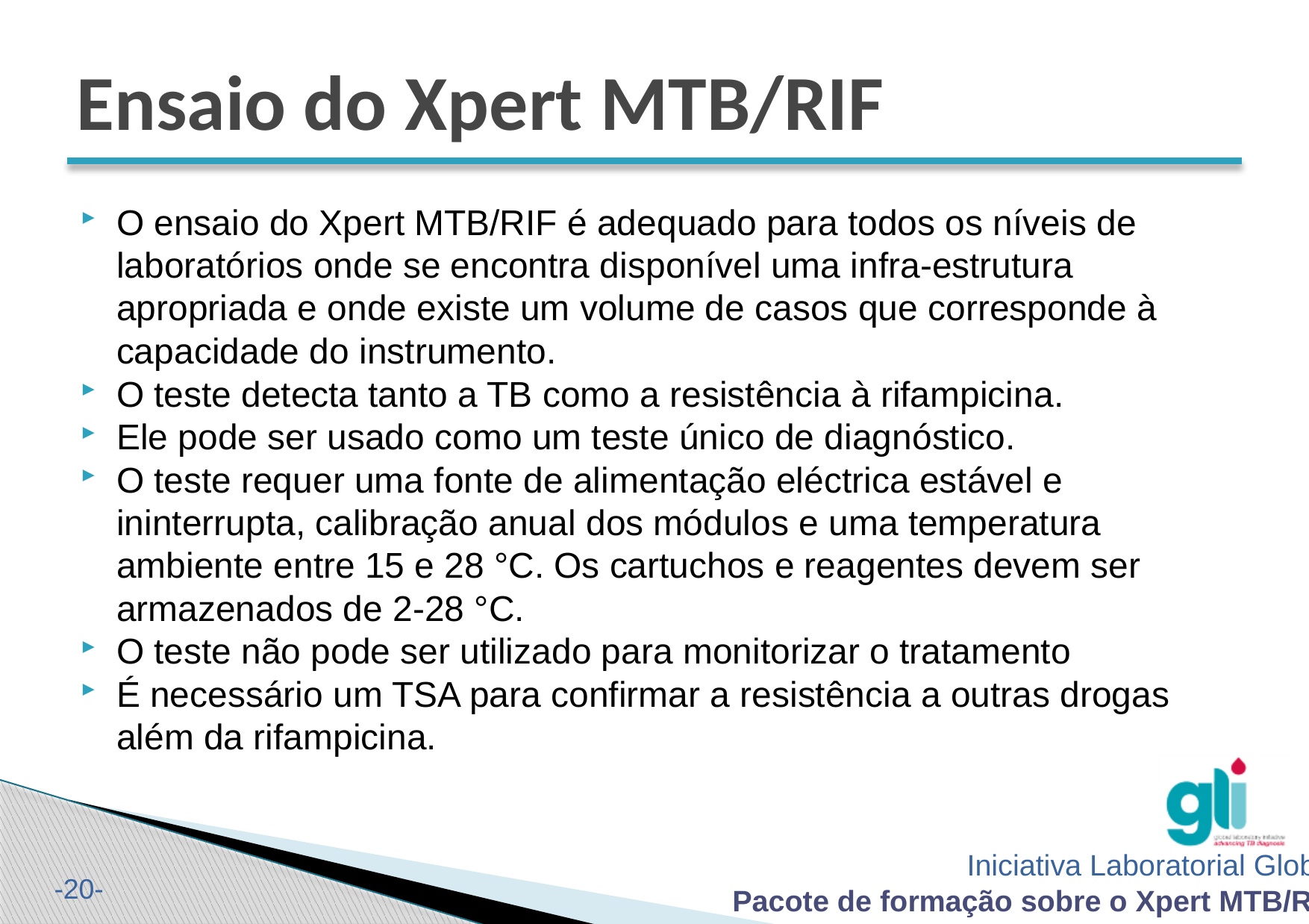

# Ensaio do Xpert MTB/RIF
O ensaio do Xpert MTB/RIF é adequado para todos os níveis de laboratórios onde se encontra disponível uma infra-estrutura apropriada e onde existe um volume de casos que corresponde à capacidade do instrumento.
O teste detecta tanto a TB como a resistência à rifampicina.
Ele pode ser usado como um teste único de diagnóstico.
O teste requer uma fonte de alimentação eléctrica estável e ininterrupta, calibração anual dos módulos e uma temperatura ambiente entre 15 e 28 °C. Os cartuchos e reagentes devem ser armazenados de 2-28 °C.
O teste não pode ser utilizado para monitorizar o tratamento
É necessário um TSA para confirmar a resistência a outras drogas além da rifampicina.